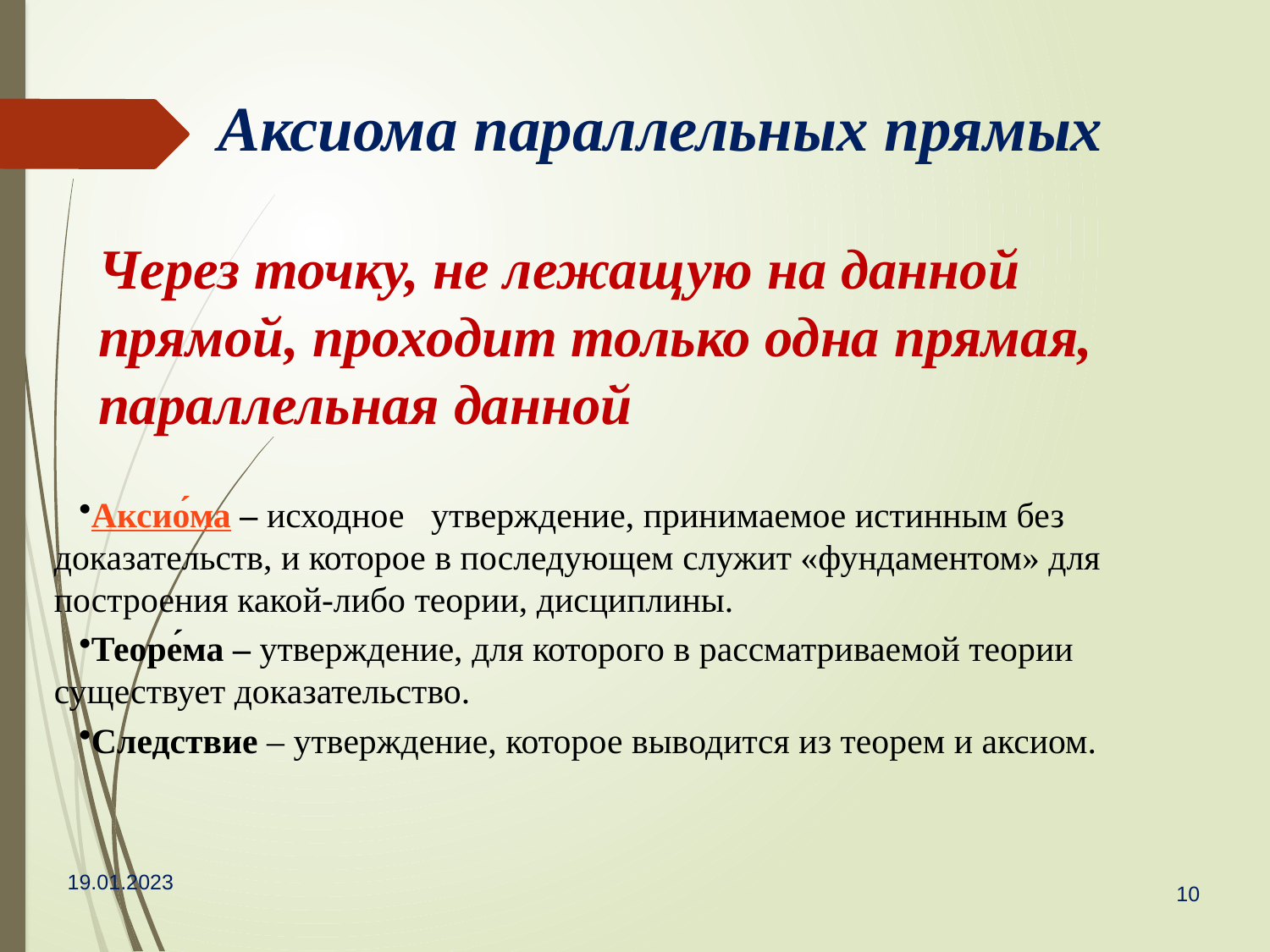

# Аксиома параллельных прямых
Через точку, не лежащую на данной прямой, проходит только одна прямая, параллельная данной
Аксио́ма – исходное   утверждение, принимаемое истинным без доказательств, и которое в последующем служит «фундаментом» для построения какой-либо теории, дисциплины.
Теоре́ма – утверждение, для которого в рассматриваемой теории существует доказательство.
Следствие – утверждение, которое выводится из теорем и аксиом.
19.01.2023
10